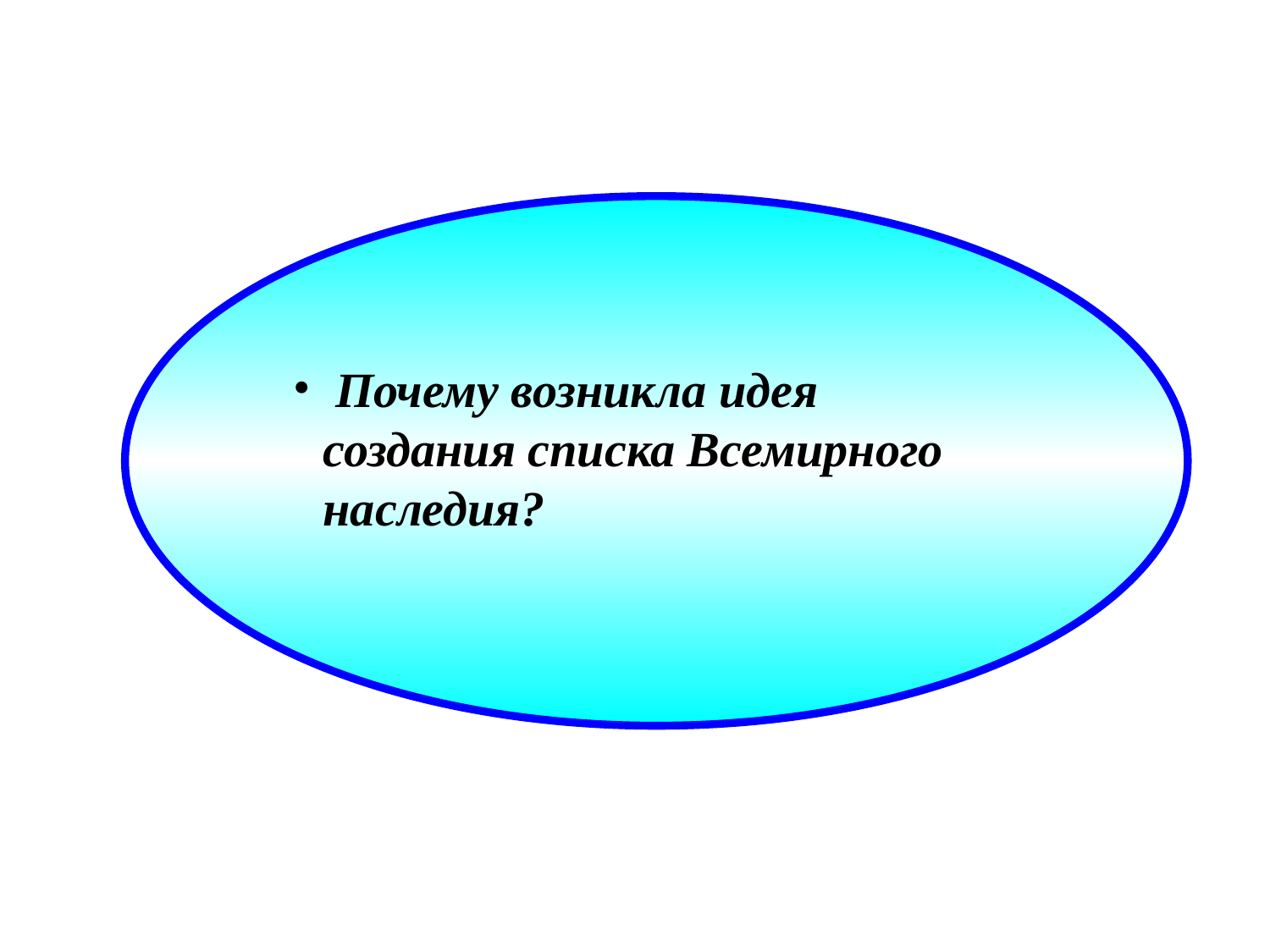

Почему возникла идея создания списка Всемирного наследия?